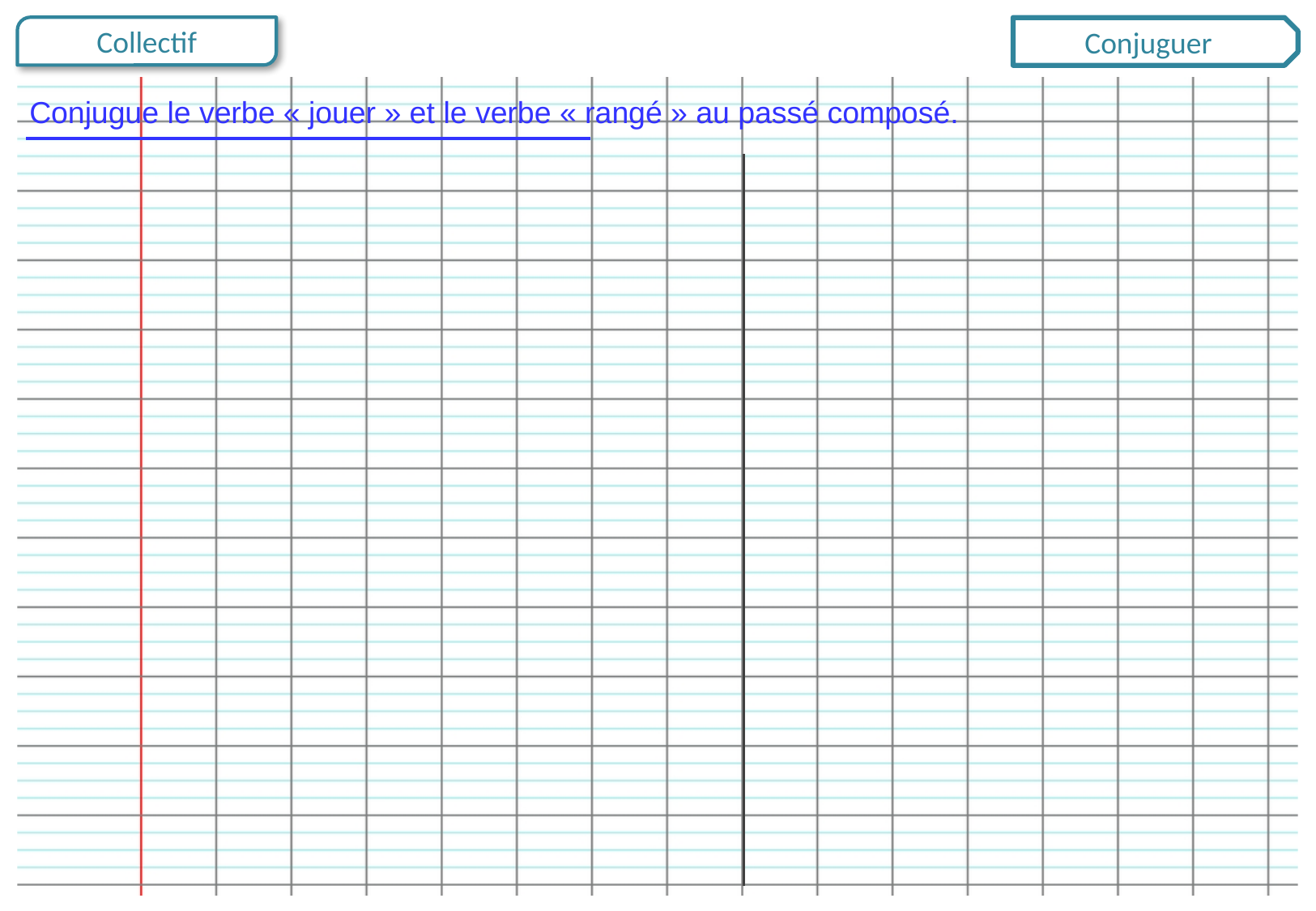

Conjuguer

Conjugue le verbe « jouer » et le verbe « rangé » au passé composé.